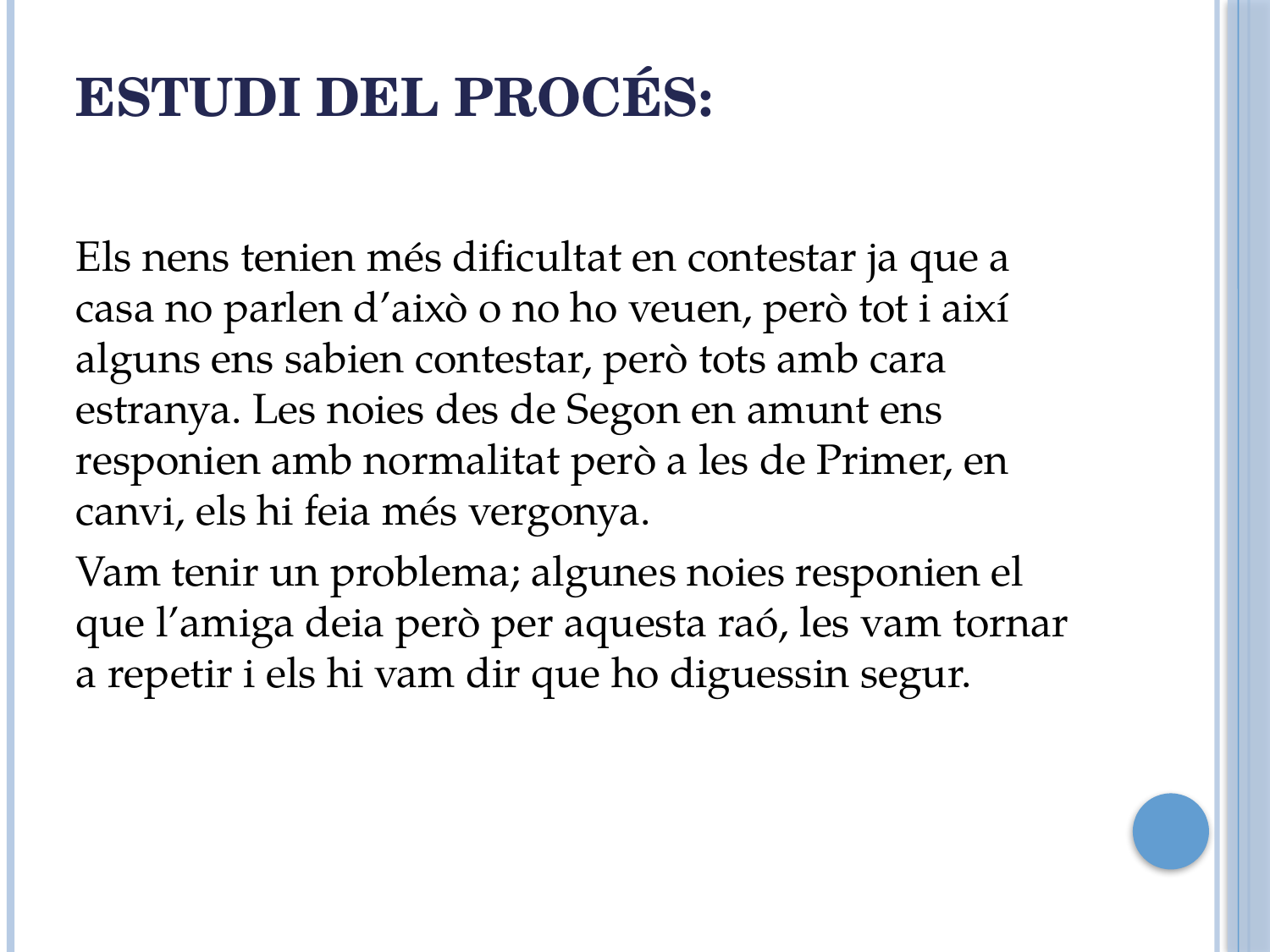

# Estudi del procés:
Els nens tenien més dificultat en contestar ja que a casa no parlen d’això o no ho veuen, però tot i així alguns ens sabien contestar, però tots amb cara estranya. Les noies des de Segon en amunt ens responien amb normalitat però a les de Primer, en canvi, els hi feia més vergonya.
Vam tenir un problema; algunes noies responien el que l’amiga deia però per aquesta raó, les vam tornar a repetir i els hi vam dir que ho diguessin segur.